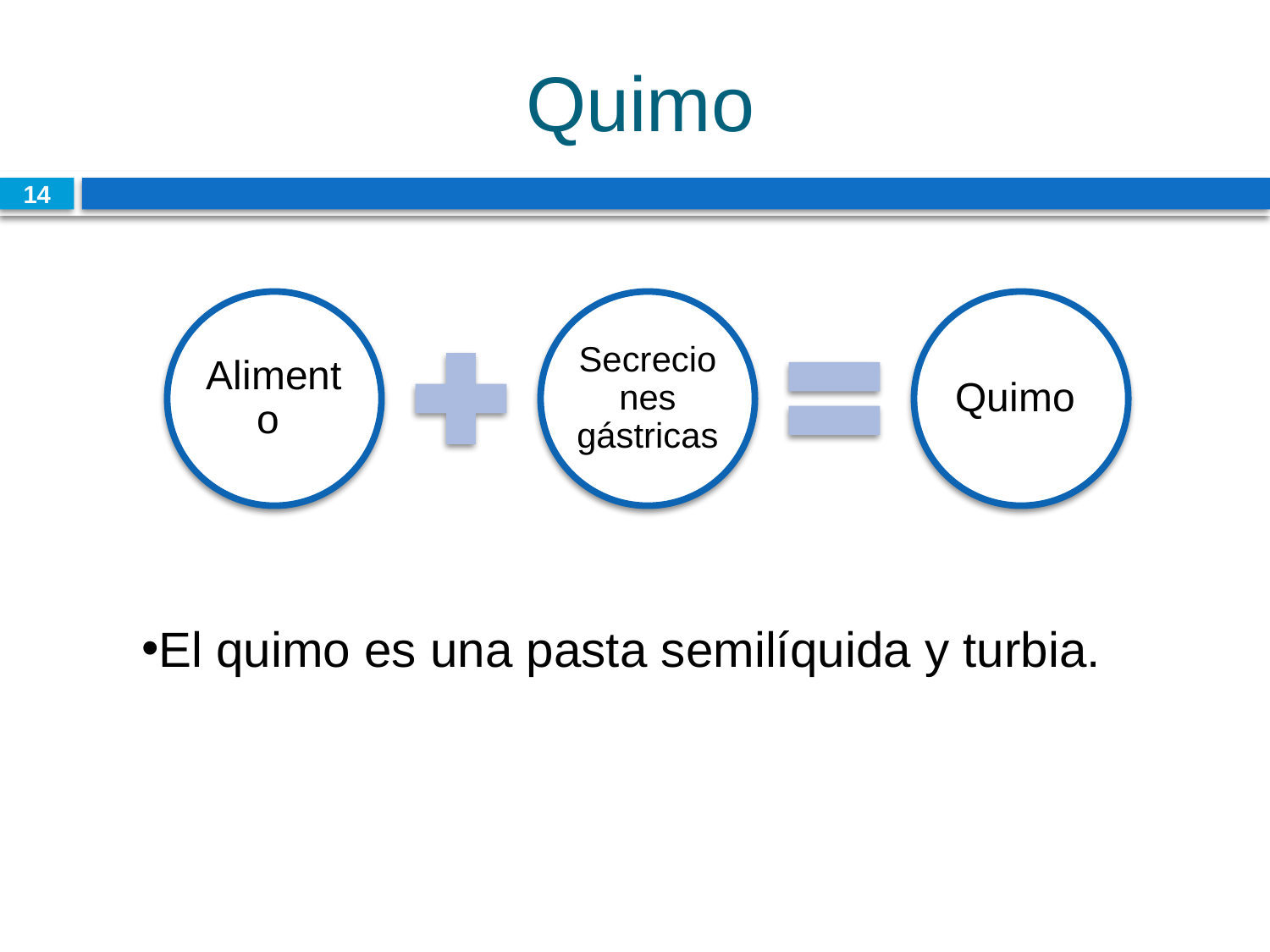

# Quimo
14
Alimento

Secreciones gástricas

Quimo
El quimo es una pasta semilíquida y turbia.